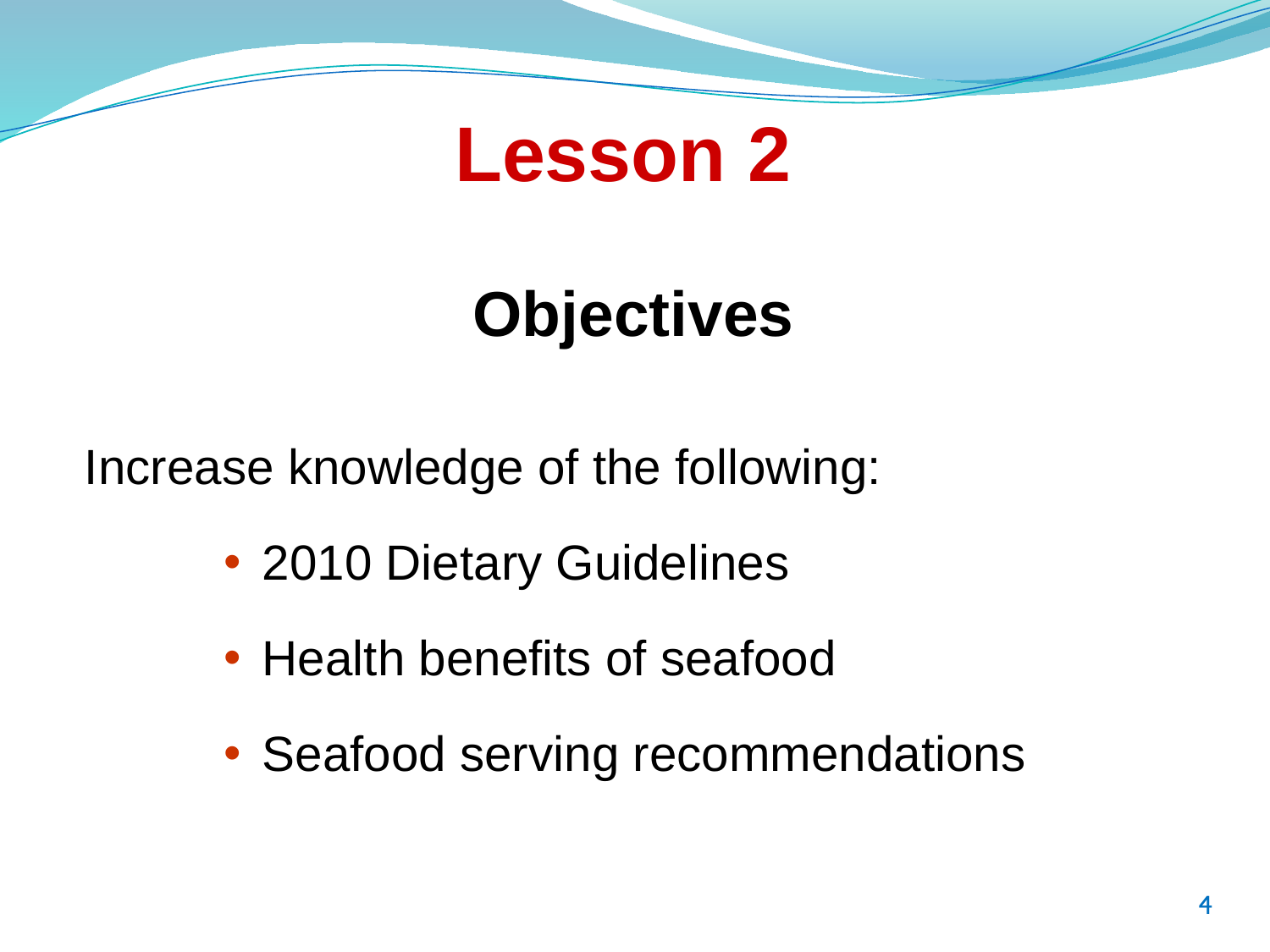

# Lesson 2 Objectives
Increase knowledge of the following:
2010 Dietary Guidelines
Health benefits of seafood
Seafood serving recommendations

4